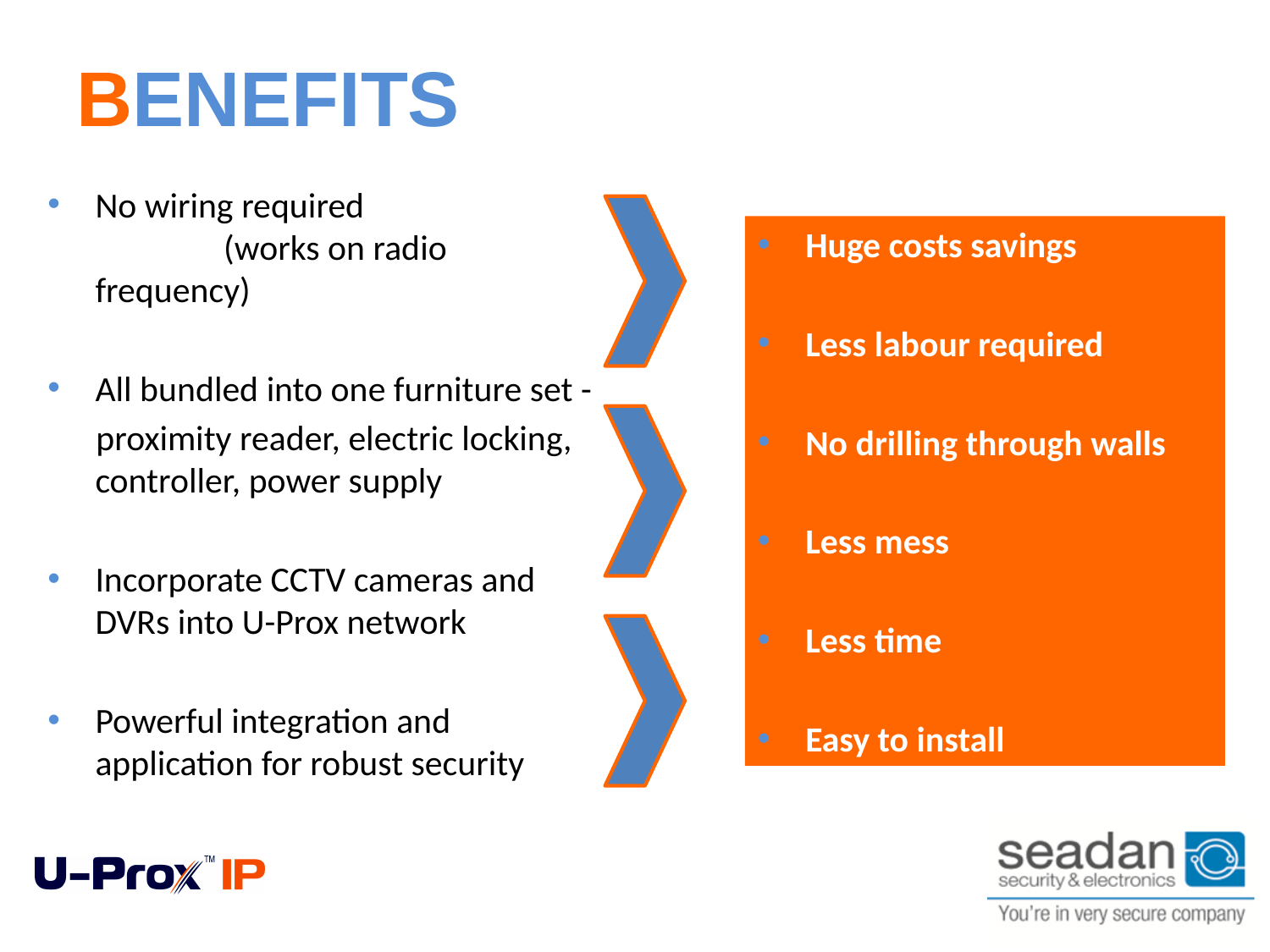

# BENEFITS
No wiring required                                             (works on radio frequency)

All bundled into one furniture set -
      proximity reader, electric locking, controller, power supply

Incorporate CCTV cameras and DVRs into U-Prox network

Powerful integration and application for robust security

Huge costs savings

Less labour required

No drilling through walls

Less mess

Less time

Easy to install